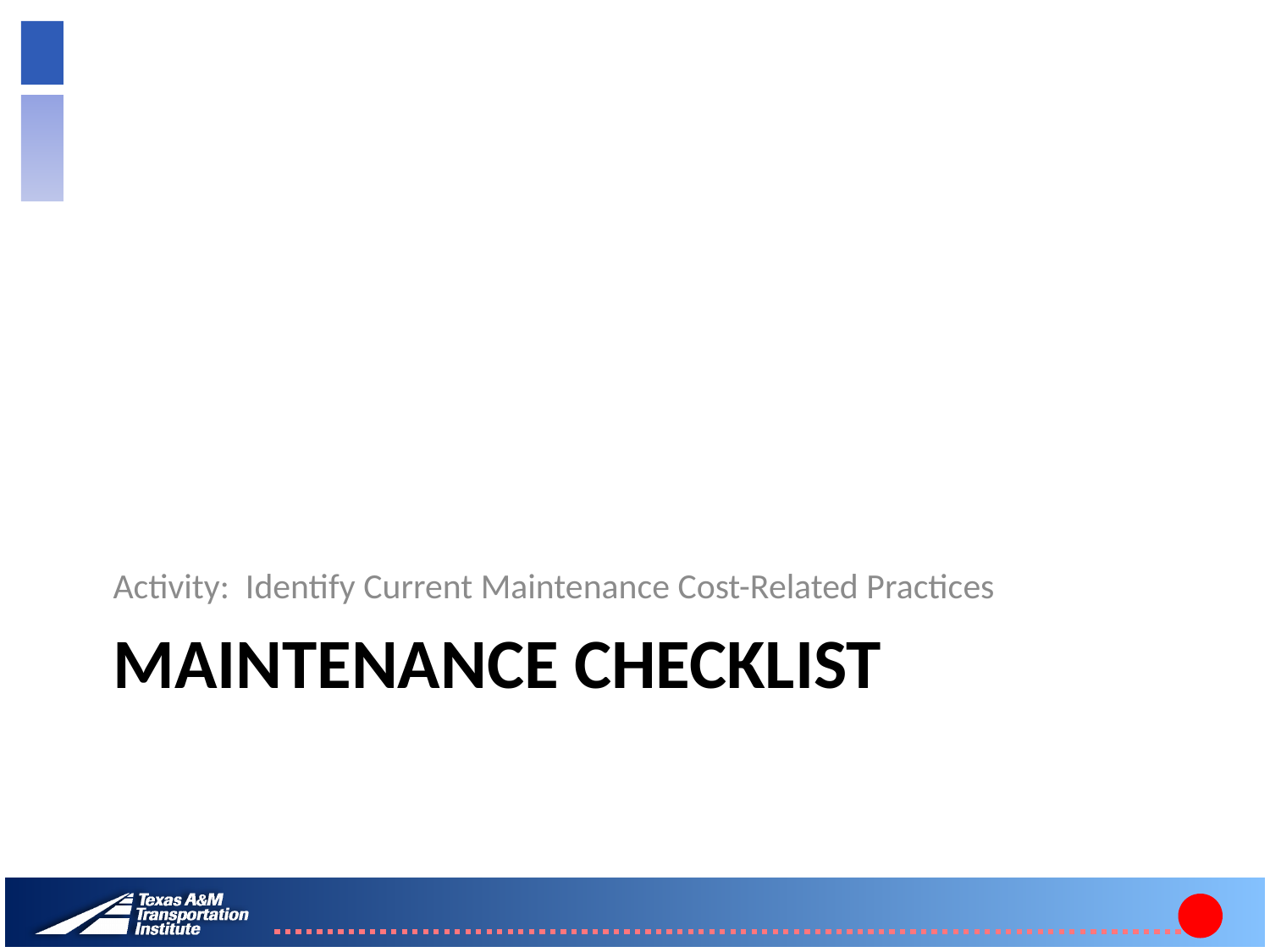

Activity:  Identify Current Maintenance Cost-Related Practices
# Maintenance Checklist